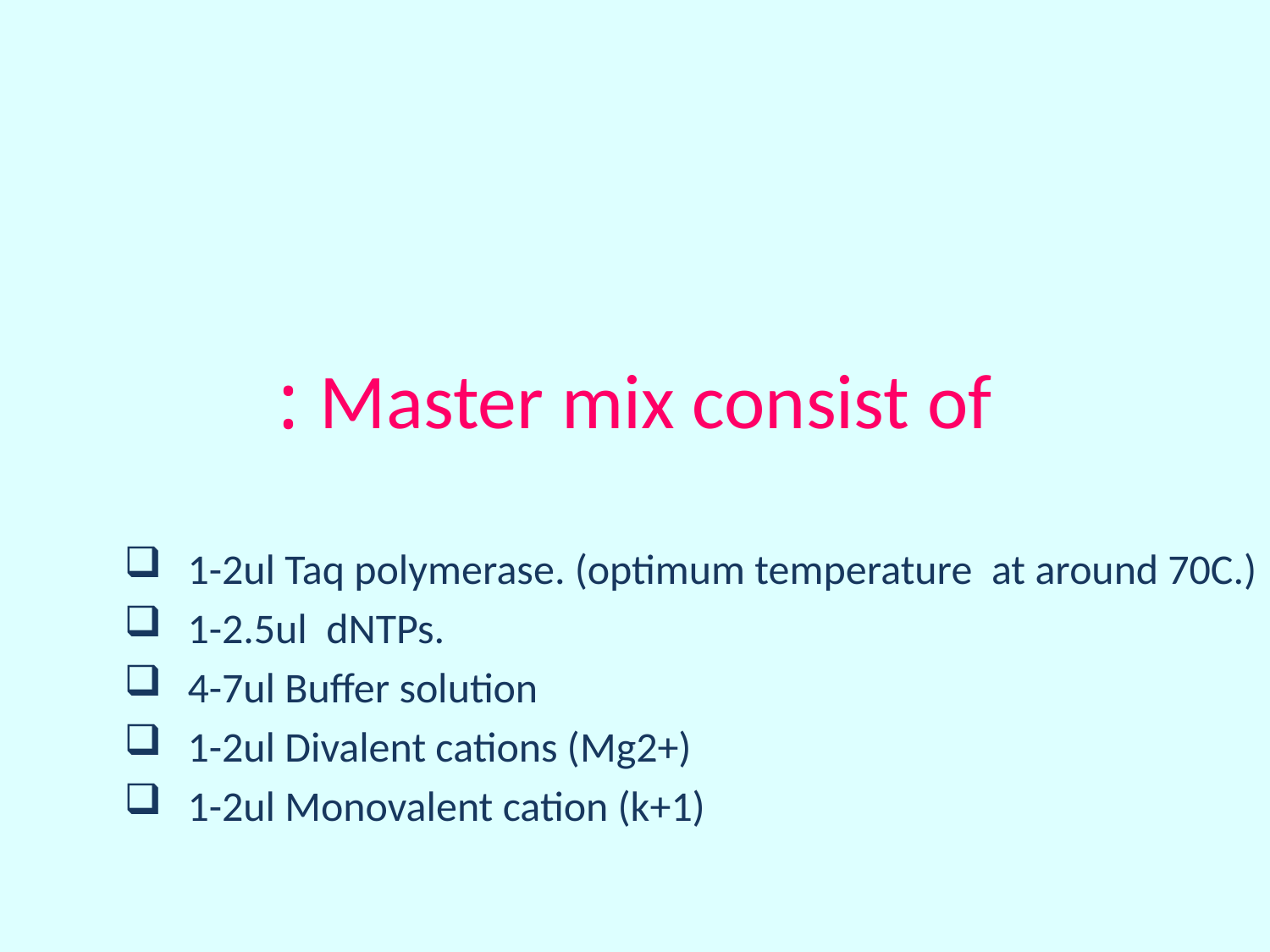

# Master mix consist of :
1-2ul Taq polymerase. (optimum temperature  at around 70C.)
1-2.5ul  dNTPs.
4-7ul Buffer solution
1-2ul Divalent cations (Mg2+)
1-2ul Monovalent cation (k+1)